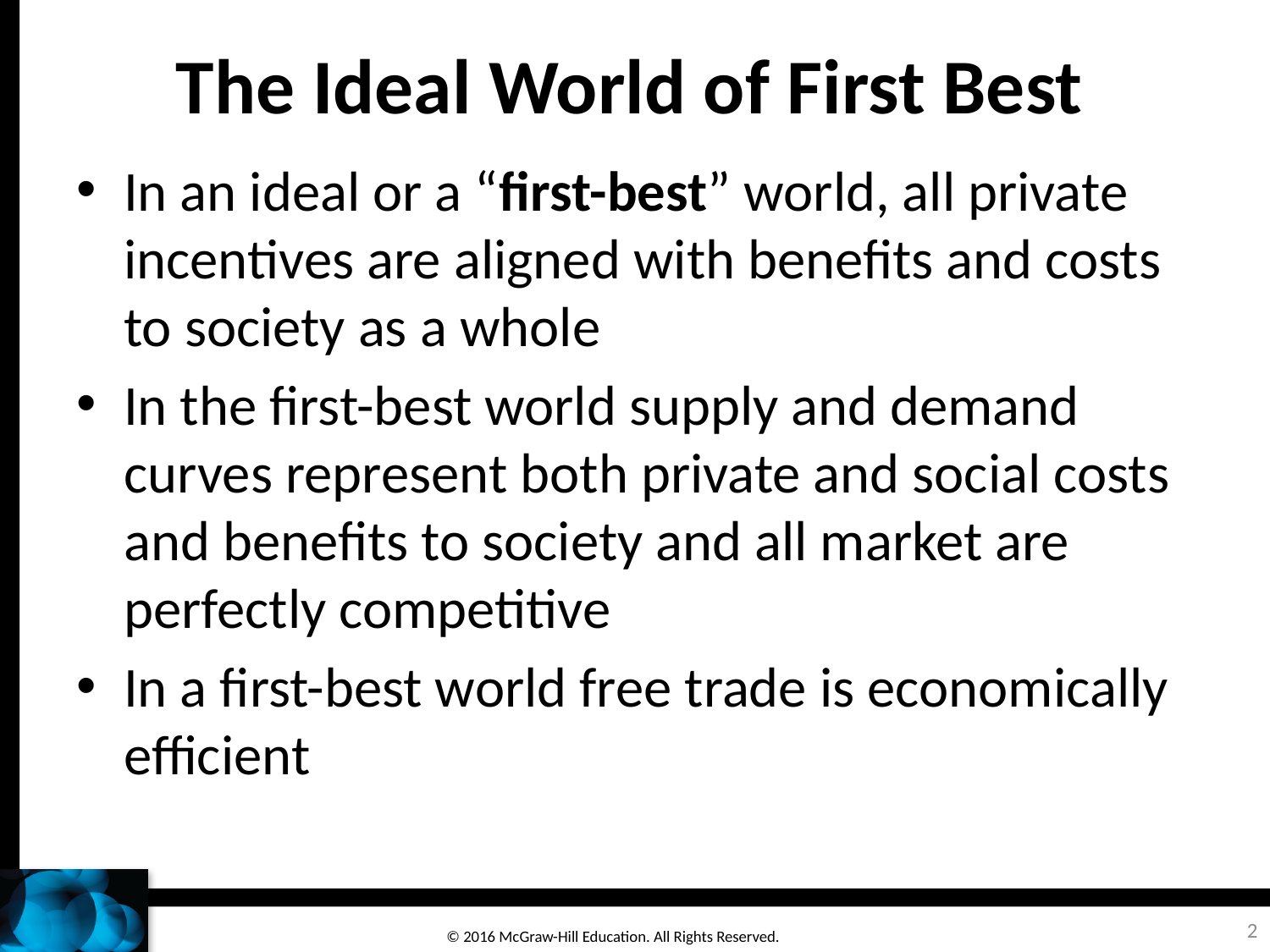

# The Ideal World of First Best
In an ideal or a “first-best” world, all private incentives are aligned with benefits and costs to society as a whole
In the first-best world supply and demand curves represent both private and social costs and benefits to society and all market are perfectly competitive
In a first-best world free trade is economically efficient

2
© 2016 McGraw-Hill Education. All Rights Reserved.